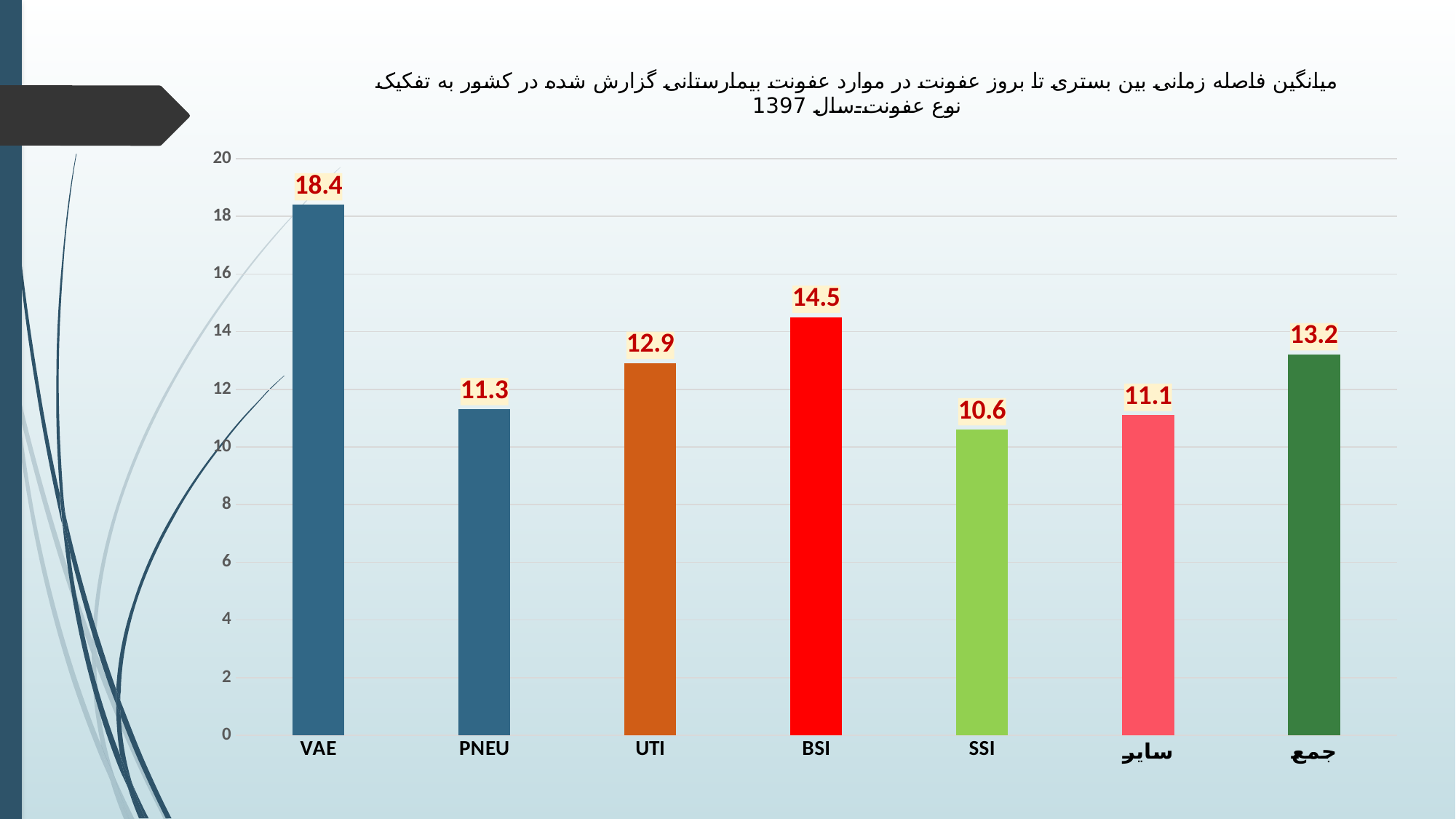

### Chart: میانگین فاصله زمانی بین بستری تا بروز عفونت در موارد عفونت بیمارستانی گزارش شده در کشور به تفکیک نوع عفونت-سال 1397

| Category | میانگین بستری تا عفونت (روز) |
|---|---|
| VAE | 18.4 |
| PNEU | 11.3 |
| UTI | 12.9 |
| BSI | 14.5 |
| SSI | 10.6 |
| سایر | 11.1 |
| جمع | 13.2 |